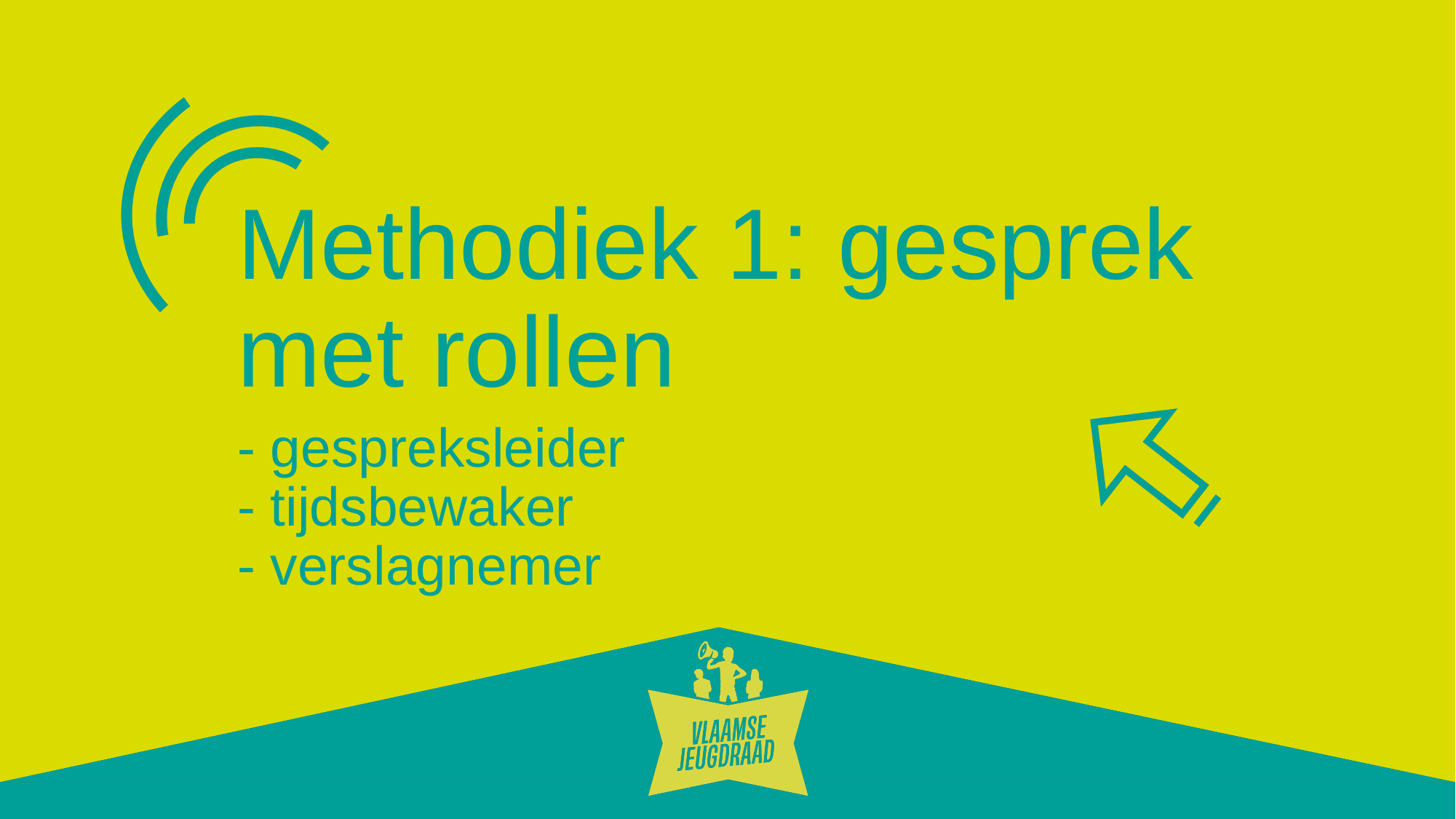

Methodiek 1: gesprek met rollen
# - gespreksleider - tijdsbewaker - verslagnemer